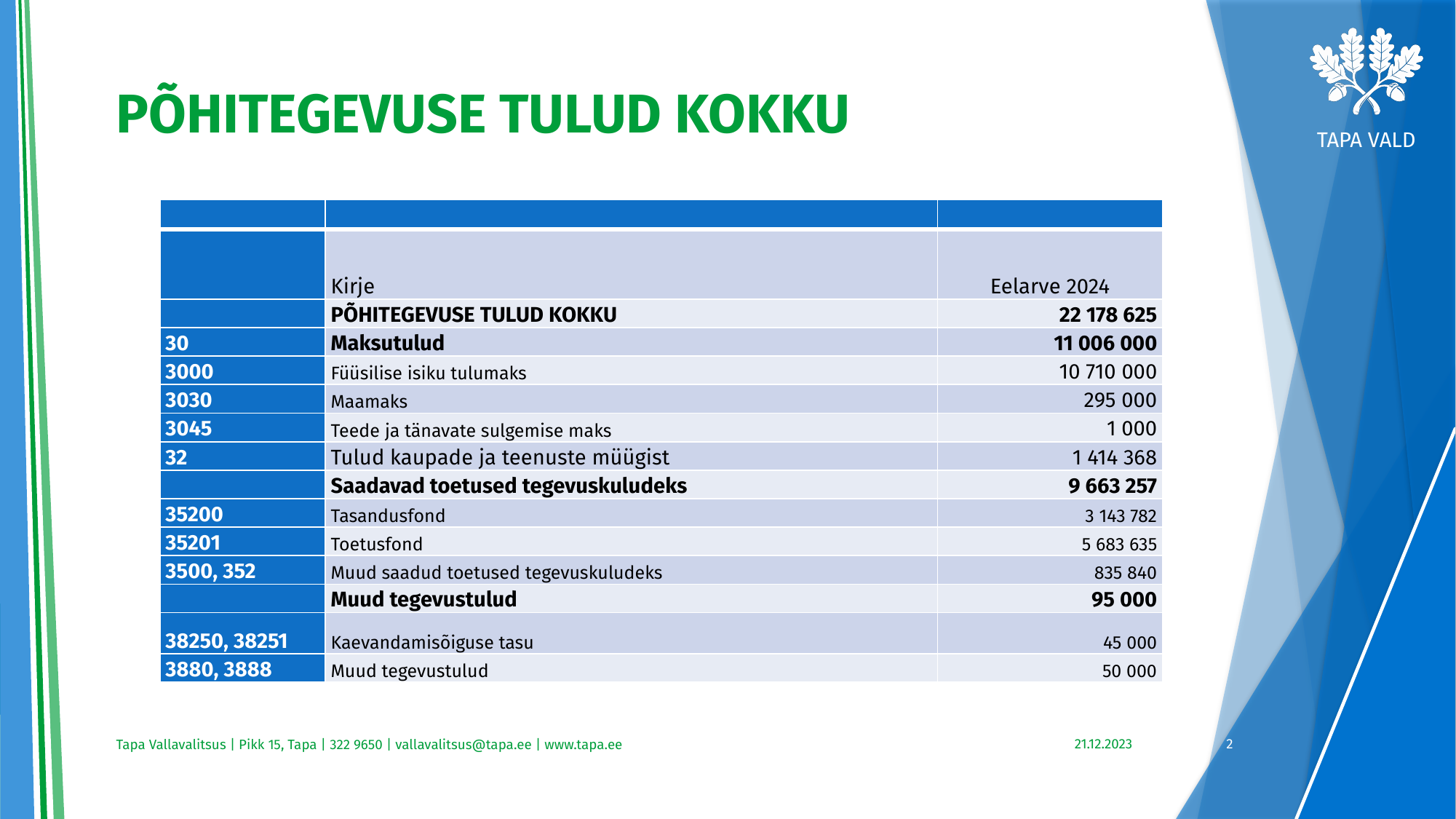

# PÕHITEGEVUSE TULUD KOKKU
|  |  |  |
| --- | --- | --- |
|  | Kirje | Eelarve 2024 |
|  | PÕHITEGEVUSE TULUD KOKKU | 22 178 625 |
| 30 | Maksutulud | 11 006 000 |
| 3000 | Füüsilise isiku tulumaks | 10 710 000 |
| 3030 | Maamaks | 295 000 |
| 3045 | Teede ja tänavate sulgemise maks | 1 000 |
| 32 | Tulud kaupade ja teenuste müügist | 1 414 368 |
|  | Saadavad toetused tegevuskuludeks | 9 663 257 |
| 35200 | Tasandusfond | 3 143 782 |
| 35201 | Toetusfond | 5 683 635 |
| 3500, 352 | Muud saadud toetused tegevuskuludeks | 835 840 |
|  | Muud tegevustulud | 95 000 |
| 38250, 38251 | Kaevandamisõiguse tasu | 45 000 |
| 3880, 3888 | Muud tegevustulud | 50 000 |
21.12.2023
2
Tapa Vallavalitsus | Pikk 15, Tapa | 322 9650 | vallavalitsus@tapa.ee | www.tapa.ee